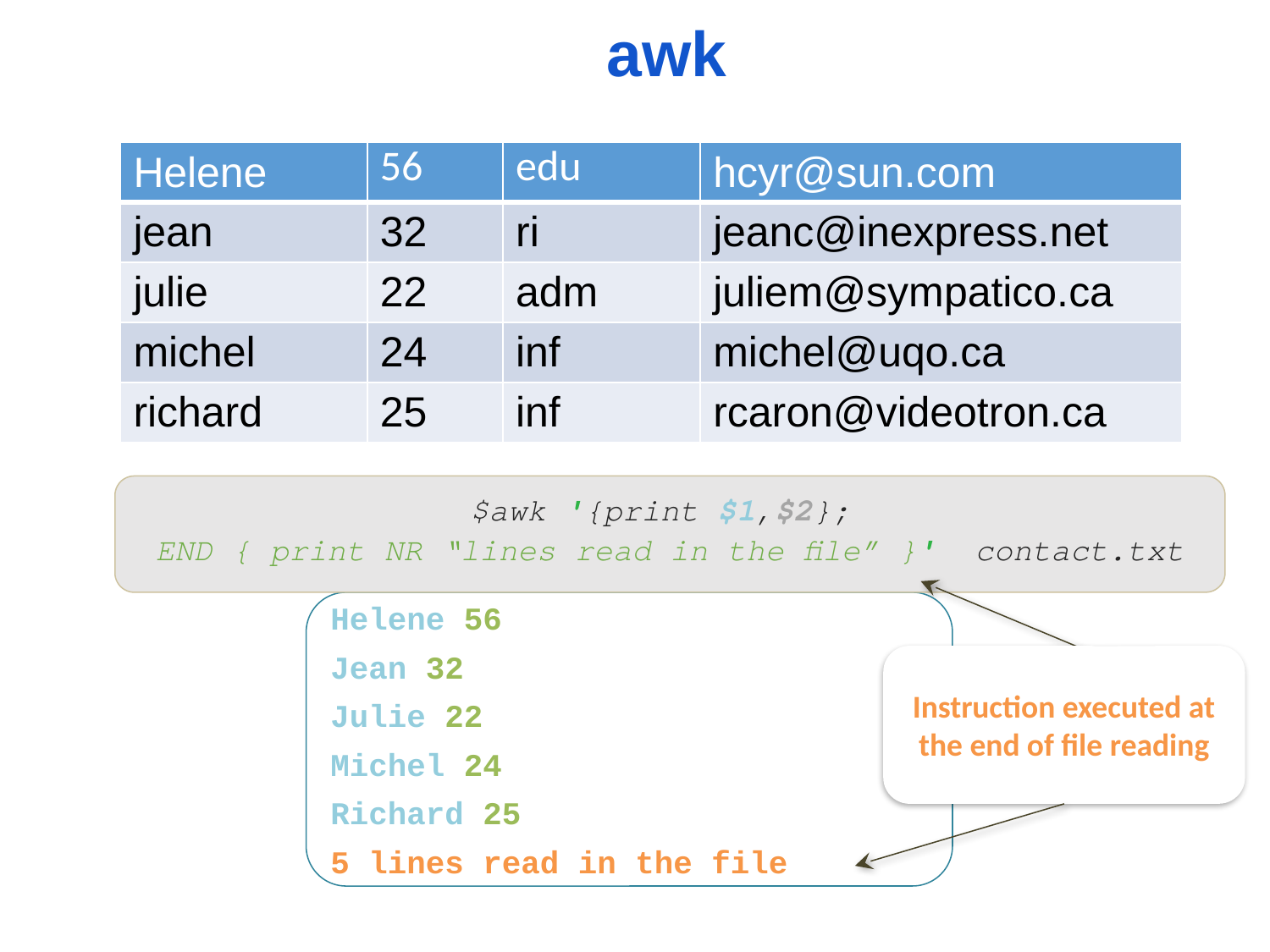

awk
| Helene | 56 | edu | hcyr@sun.com |
| --- | --- | --- | --- |
| jean | 32 | ri | jeanc@inexpress.net |
| julie | 22 | adm | juliem@sympatico.ca |
| michel | 24 | inf | michel@uqo.ca |
| richard | 25 | inf | rcaron@videotron.ca |
$awk '{print $1,$2};
END { print NR “lines read in the file” }'  contact.txt

Helene 56
Jean 32
Julie 22
Michel 24
Richard 25
5 lines read in the file
Instruction executed at the end of file reading